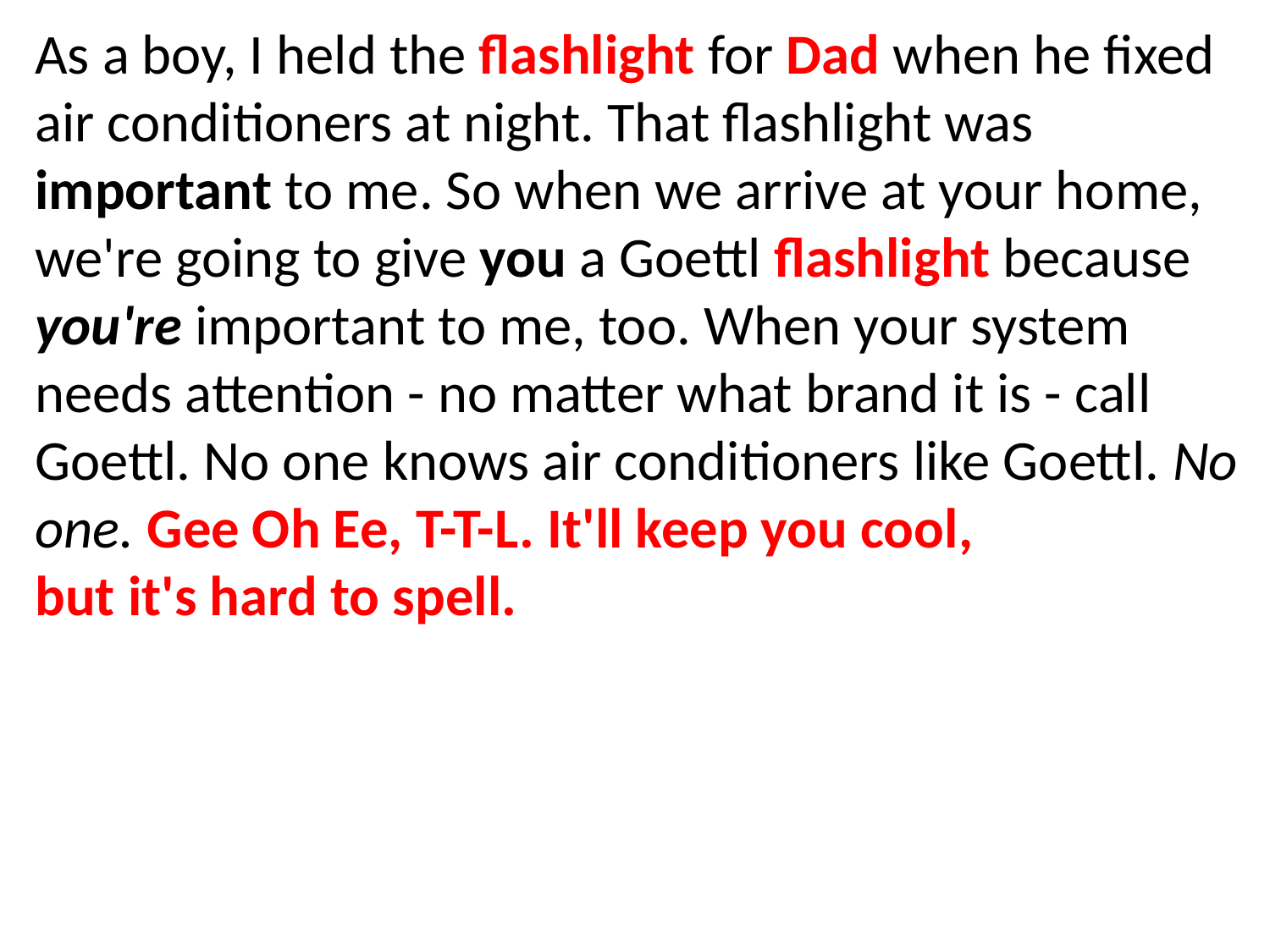

As a boy, I held the flashlight for Dad when he fixed air conditioners at night. That flashlight was important to me. So when we arrive at your home, we're going to give you a Goettl flashlight because you're important to me, too. When your system needs attention - no matter what brand it is - call Goettl. No one knows air conditioners like Goettl. No one. Gee Oh Ee, T-T-L. It'll keep you cool,
but it's hard to spell.